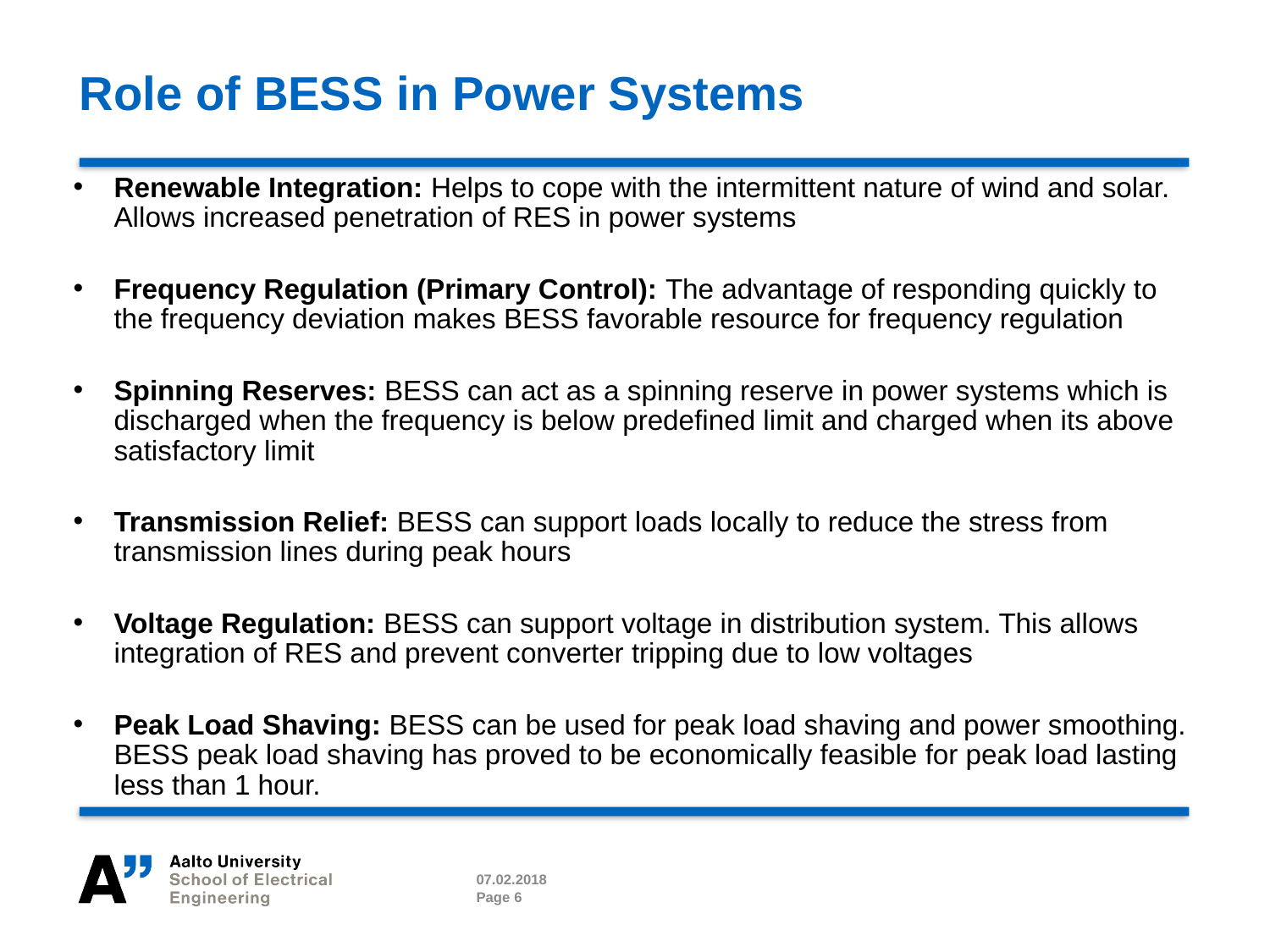

# Role of BESS in Power Systems
Renewable Integration: Helps to cope with the intermittent nature of wind and solar. Allows increased penetration of RES in power systems

Frequency Regulation (Primary Control): The advantage of responding quickly to the frequency deviation makes BESS favorable resource for frequency regulation

Spinning Reserves: BESS can act as a spinning reserve in power systems which is discharged when the frequency is below predefined limit and charged when its above satisfactory limit

Transmission Relief: BESS can support loads locally to reduce the stress from transmission lines during peak hours

Voltage Regulation: BESS can support voltage in distribution system. This allows integration of RES and prevent converter tripping due to low voltages

Peak Load Shaving: BESS can be used for peak load shaving and power smoothing. BESS peak load shaving has proved to be economically feasible for peak load lasting less than 1 hour.

07.02.2018
Page 6